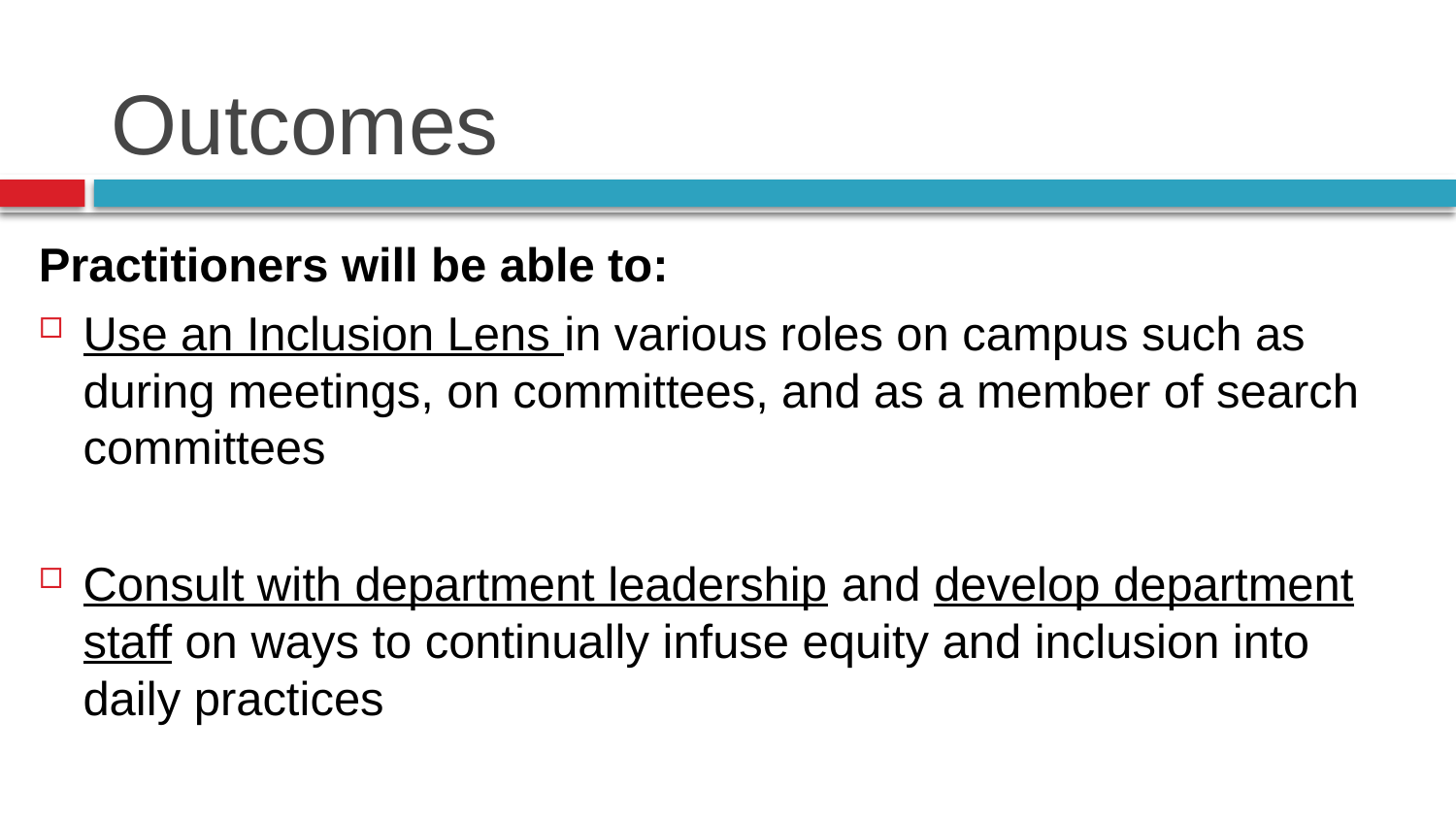

# Outcomes
Practitioners will be able to:
Use an Inclusion Lens in various roles on campus such as during meetings, on committees, and as a member of search committees

Consult with department leadership and develop department staff on ways to continually infuse equity and inclusion into daily practices